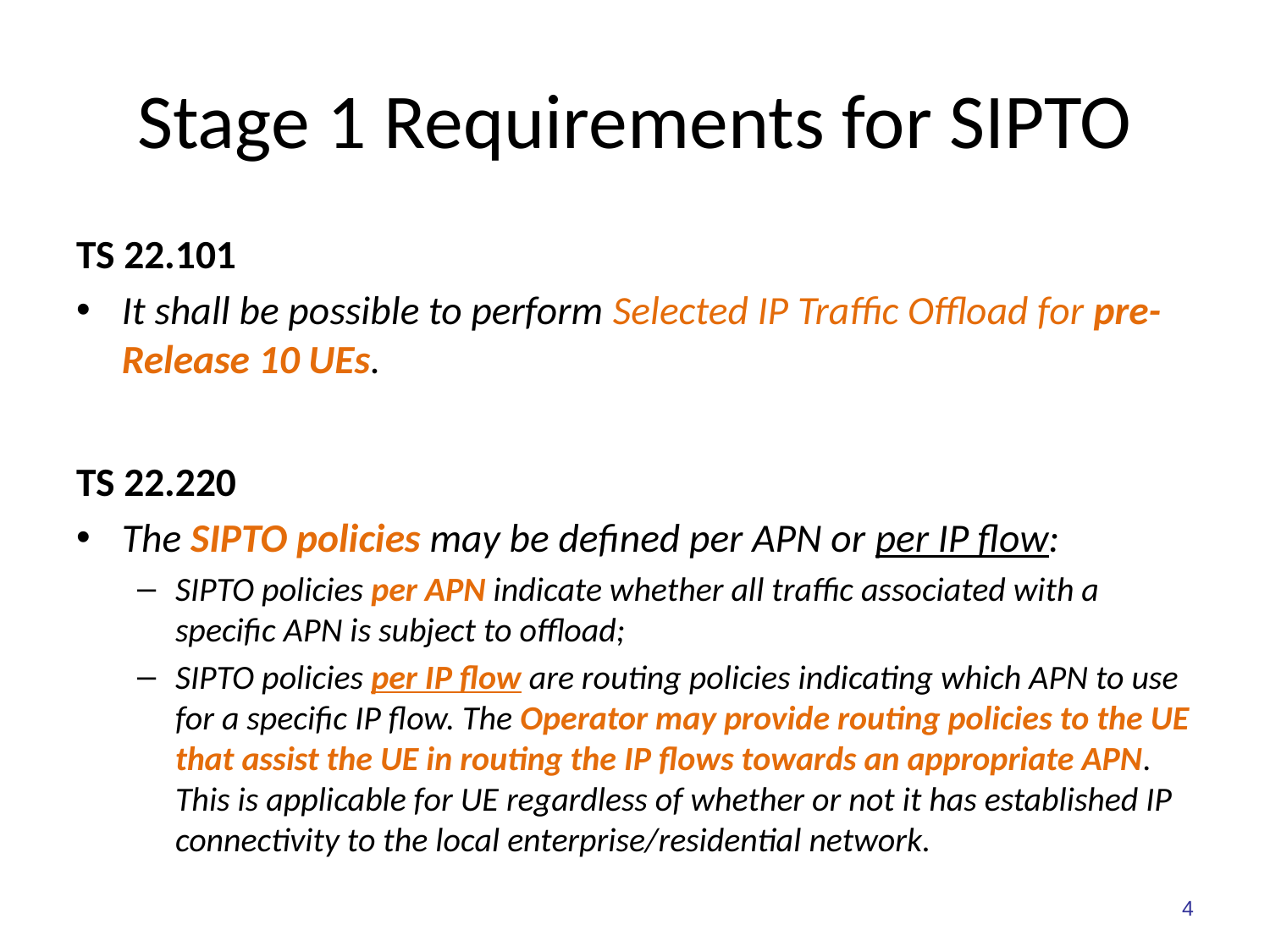

# Stage 1 Requirements for SIPTO
TS 22.101
It shall be possible to perform Selected IP Traffic Offload for pre-Release 10 UEs.

TS 22.220
The SIPTO policies may be defined per APN or per IP flow:
SIPTO policies per APN indicate whether all traffic associated with a specific APN is subject to offload;
SIPTO policies per IP flow are routing policies indicating which APN to use for a specific IP flow. The Operator may provide routing policies to the UE that assist the UE in routing the IP flows towards an appropriate APN. This is applicable for UE regardless of whether or not it has established IP connectivity to the local enterprise/residential network.

4